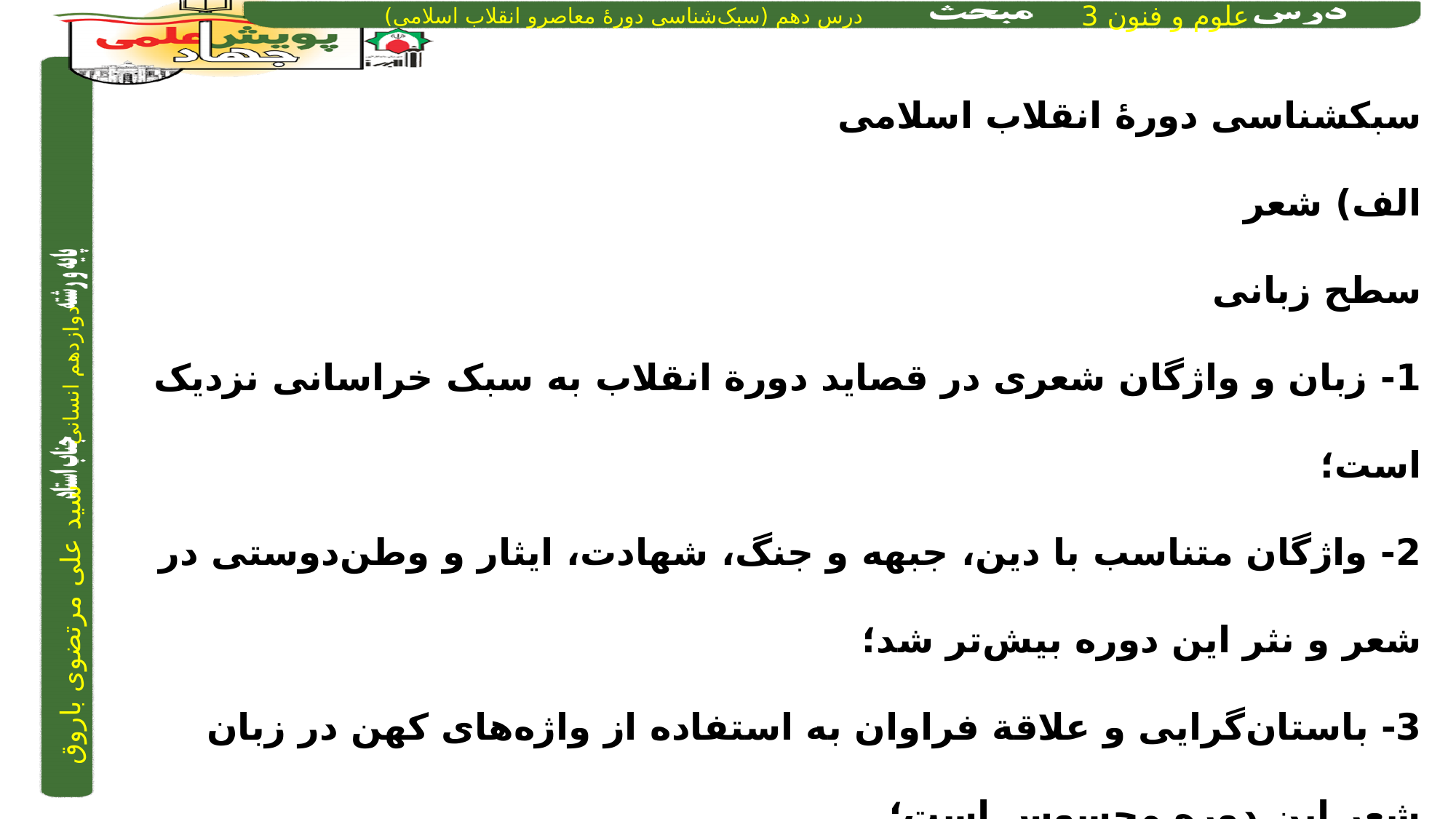

سبکشناسی دورۀ انقلاب اسلامی
الف) شعر
سطح زبانی
1- زبان و واژگان شعری در قصاید دورة انقلاب به سبک خراسانی نزدیک است؛
2- واژگان متناسب با دین، جبهه و جنگ، شهادت، ایثار و وطن‌دوستی در شعر و نثر این دوره بیش‌تر شد؛
3- باستان‌گرایی و علاقة فراوان به استفاده از واژه‌های کهن در زبان شعر این دوره محسوس است؛
4- آشنایی‌زدایی زبانی و روی‌آوردن به ترکیب‌های بدیع و بی‌سابقه یکی از مشخصه‌های دیگر شعر این دوره است که در نتیجة روی‌آوردن به مفاهیم انتزاعی حاصل شده است.